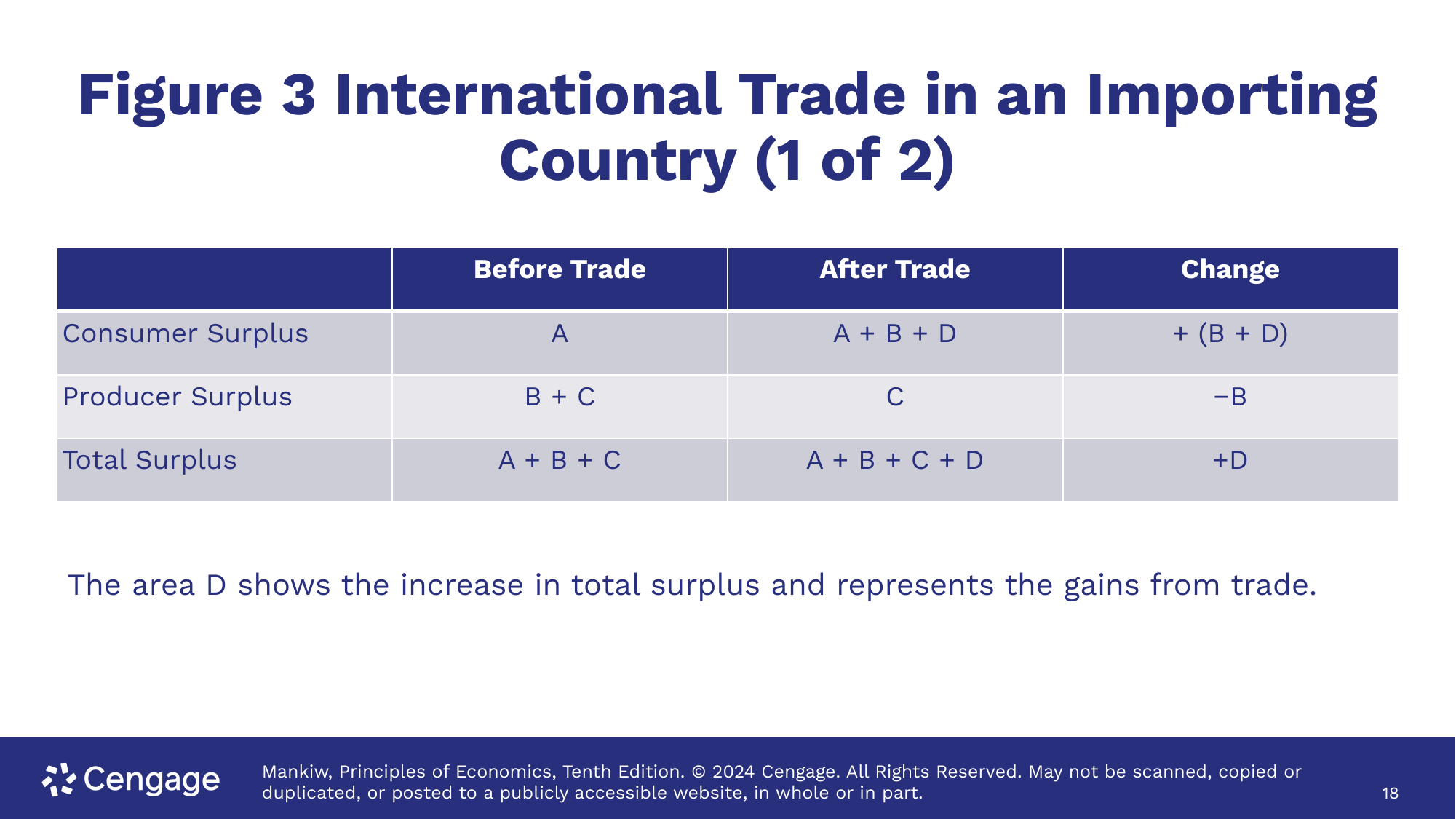

# Figure 3 International Trade in an Importing Country (1 of 2)
|  | Before Trade | After Trade | Change |
| --- | --- | --- | --- |
| Consumer Surplus | A | A + B + D | + (B + D) |
| Producer Surplus | B + C | C | −B |
| Total Surplus | A + B + C | A + B + C + D | +D |
The area D shows the increase in total surplus and represents the gains from trade.